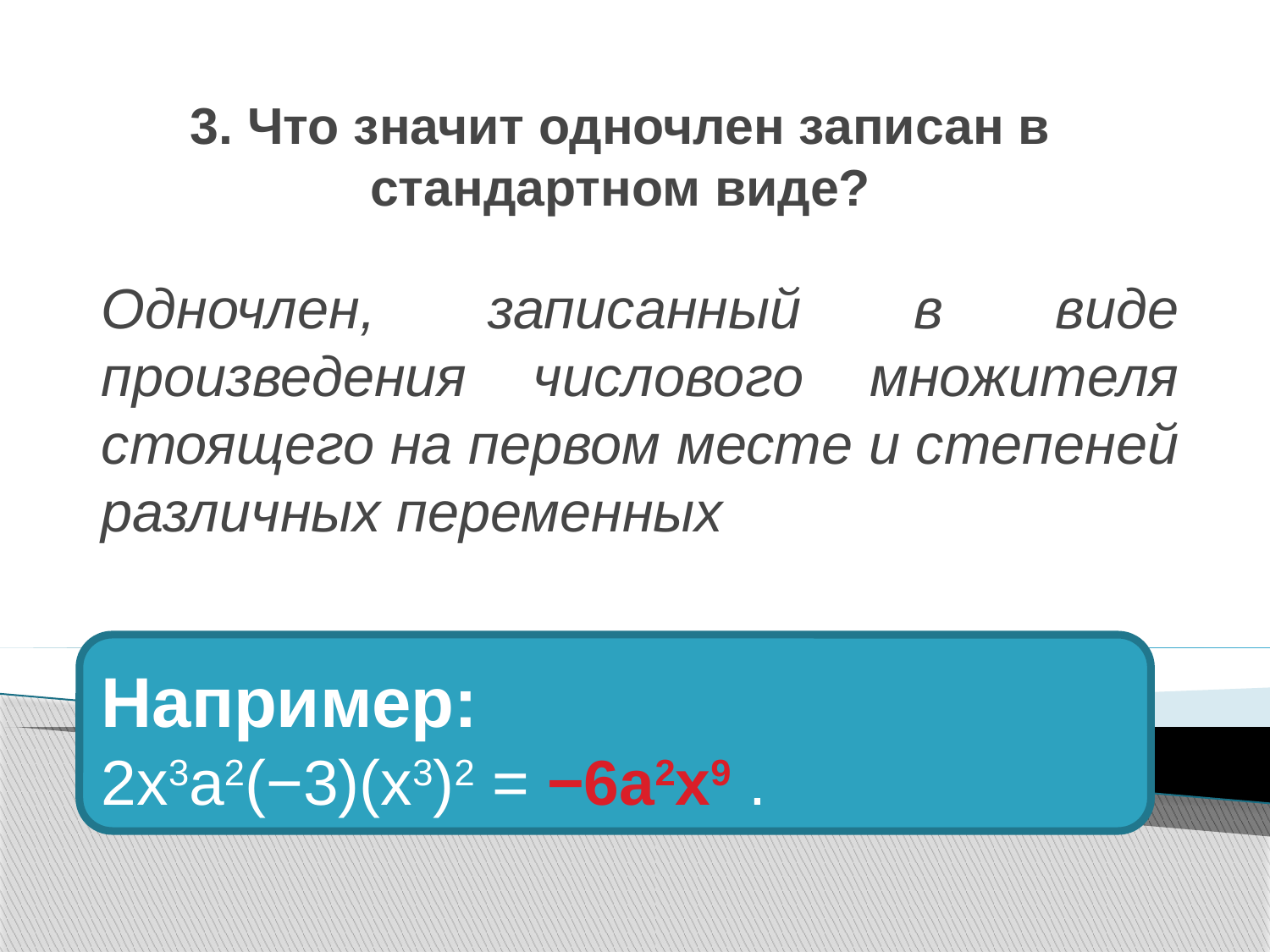

# 3. Что значит одночлен записан в стандартном виде?
Одночлен, записанный в виде произведения числового множителя стоящего на первом месте и степеней различных переменных

Например:
2x3a2(−3)(x3)2 = −6a2x9 .